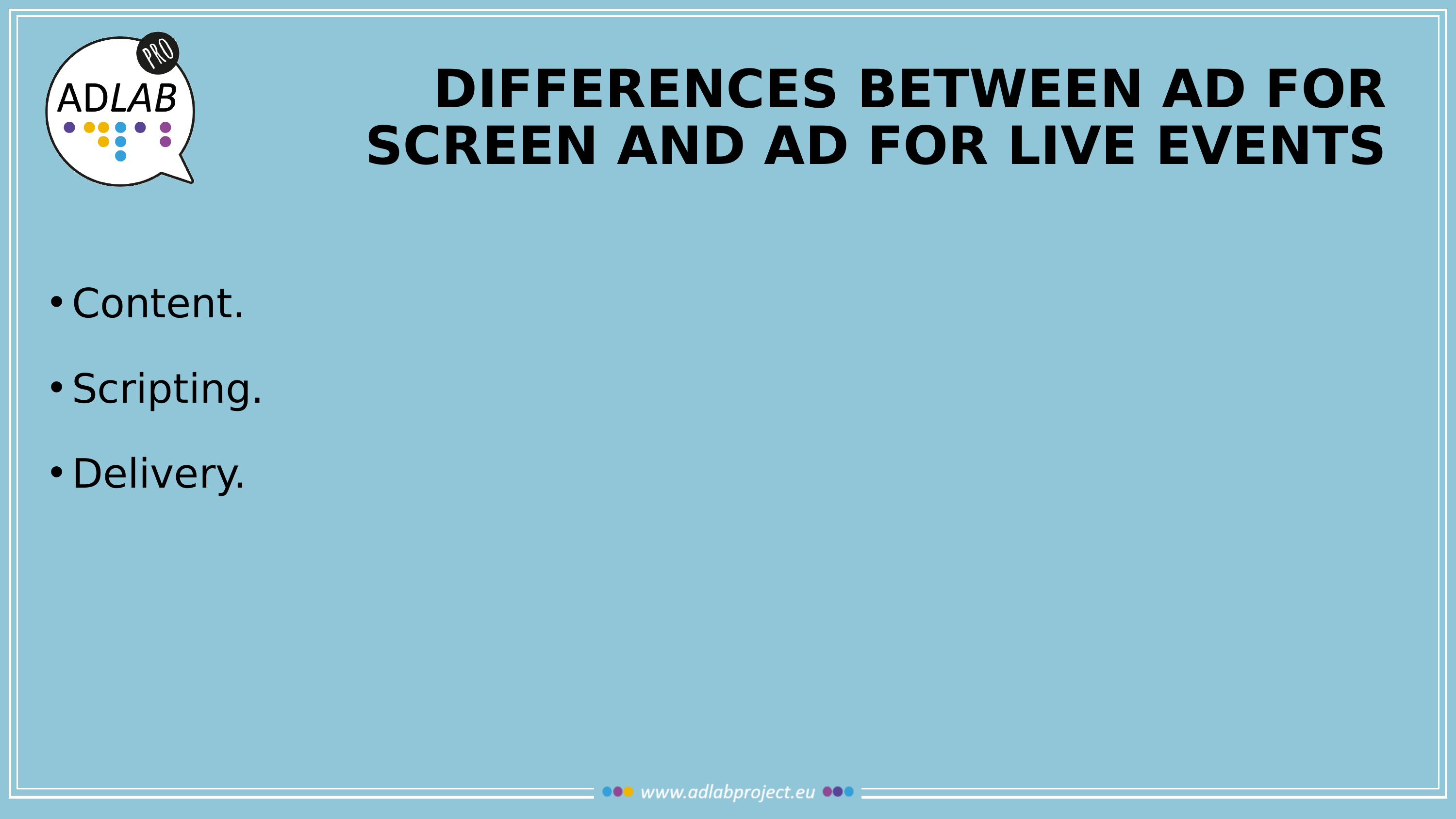

# Differences between AD for Screen and AD for Live events
Content.
Scripting.
Delivery.